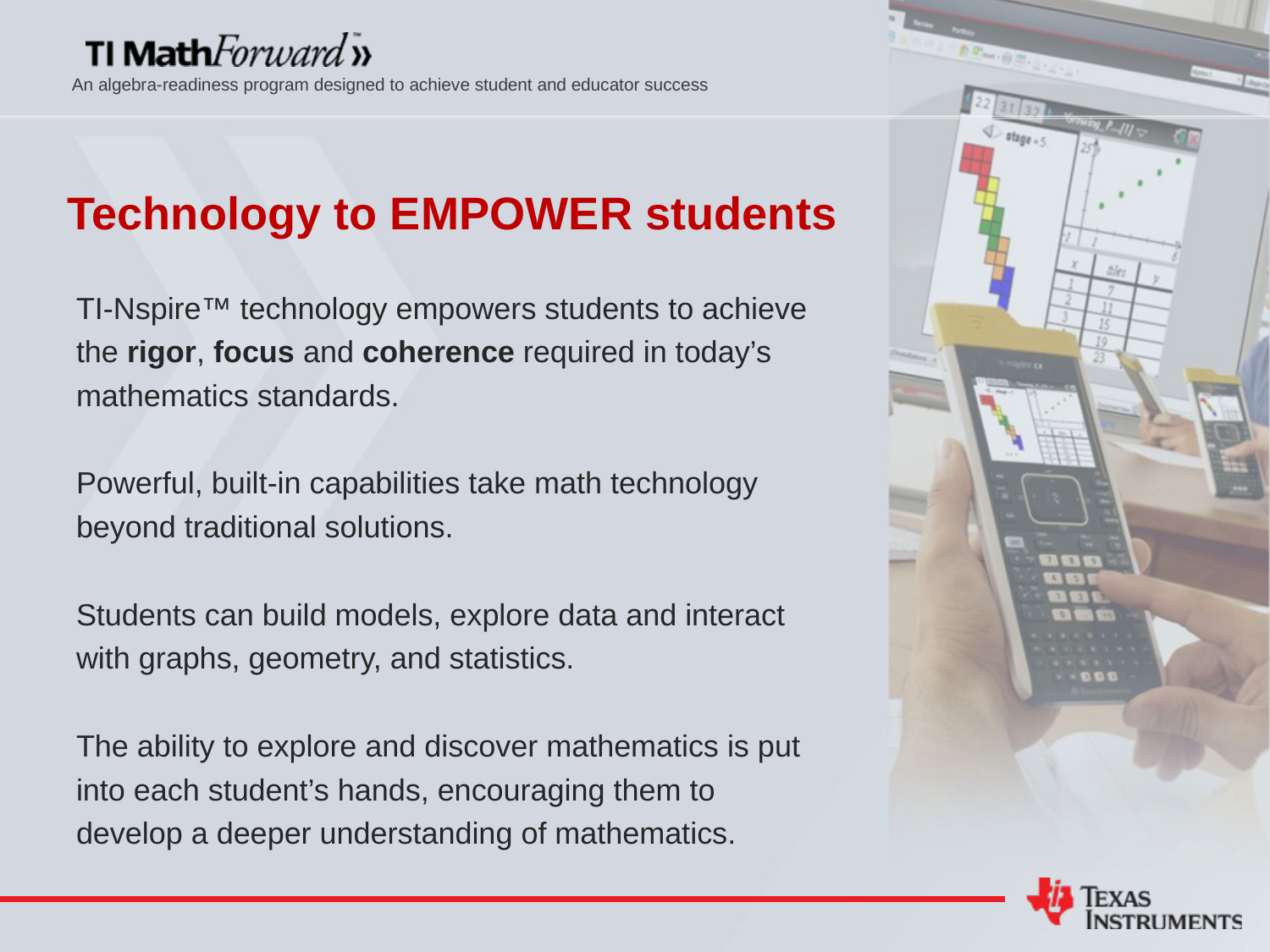

# Technology to EMPOWER students
TI-Nspire™ technology empowers students to achieve the rigor, focus and coherence required in today’s mathematics standards.

Powerful, built-in capabilities take math technology beyond traditional solutions.

Students can build models, explore data and interact with graphs, geometry, and statistics.

The ability to explore and discover mathematics is put into each student’s hands, encouraging them to develop a deeper understanding of mathematics.